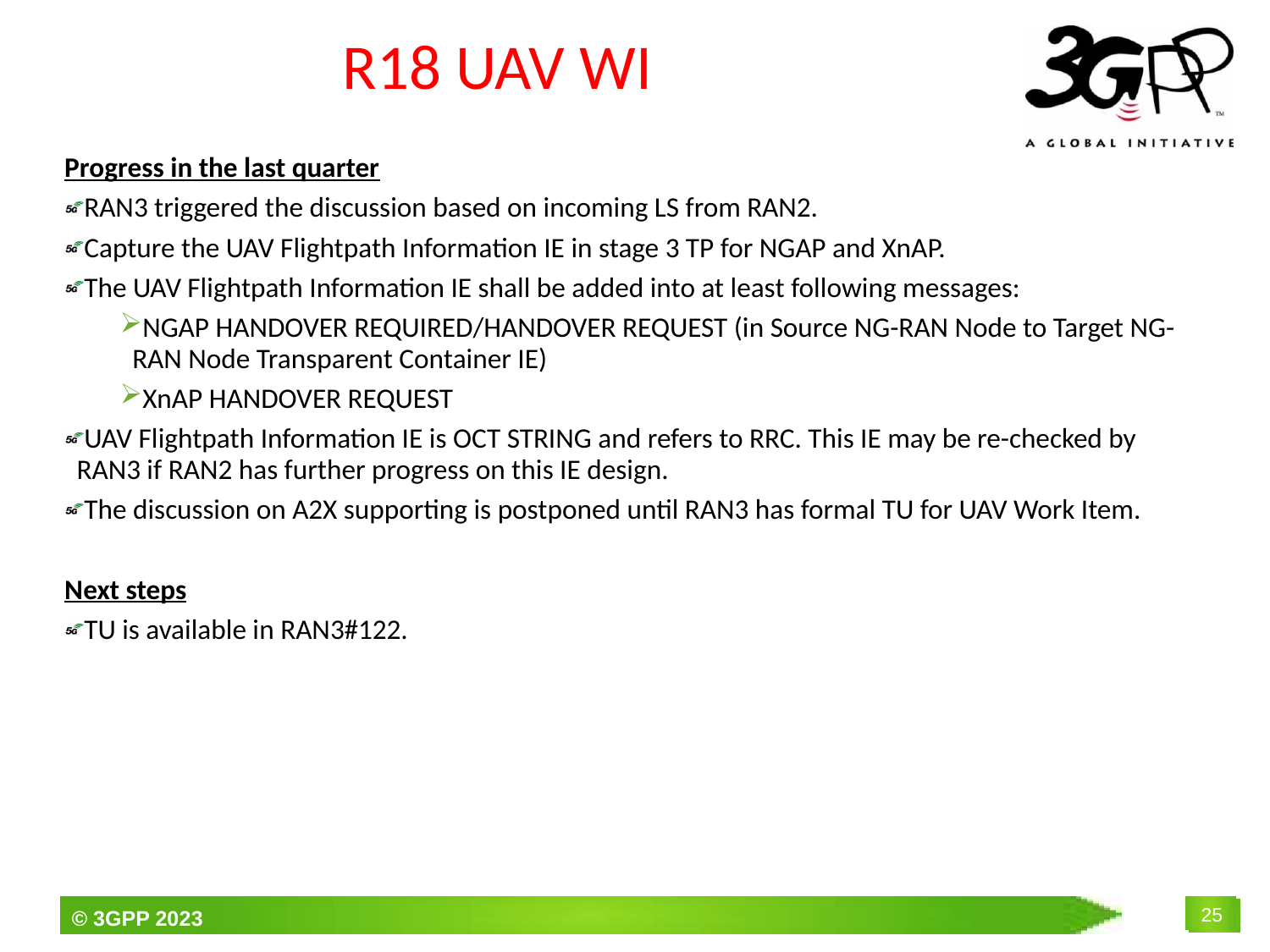

# R18 UAV WI
Progress in the last quarter
RAN3 triggered the discussion based on incoming LS from RAN2.
Capture the UAV Flightpath Information IE in stage 3 TP for NGAP and XnAP.
The UAV Flightpath Information IE shall be added into at least following messages:
NGAP HANDOVER REQUIRED/HANDOVER REQUEST (in Source NG-RAN Node to Target NG-RAN Node Transparent Container IE)
XnAP HANDOVER REQUEST
UAV Flightpath Information IE is OCT STRING and refers to RRC. This IE may be re-checked by RAN3 if RAN2 has further progress on this IE design.
The discussion on A2X supporting is postponed until RAN3 has formal TU for UAV Work Item.

Next steps
TU is available in RAN3#122.

25